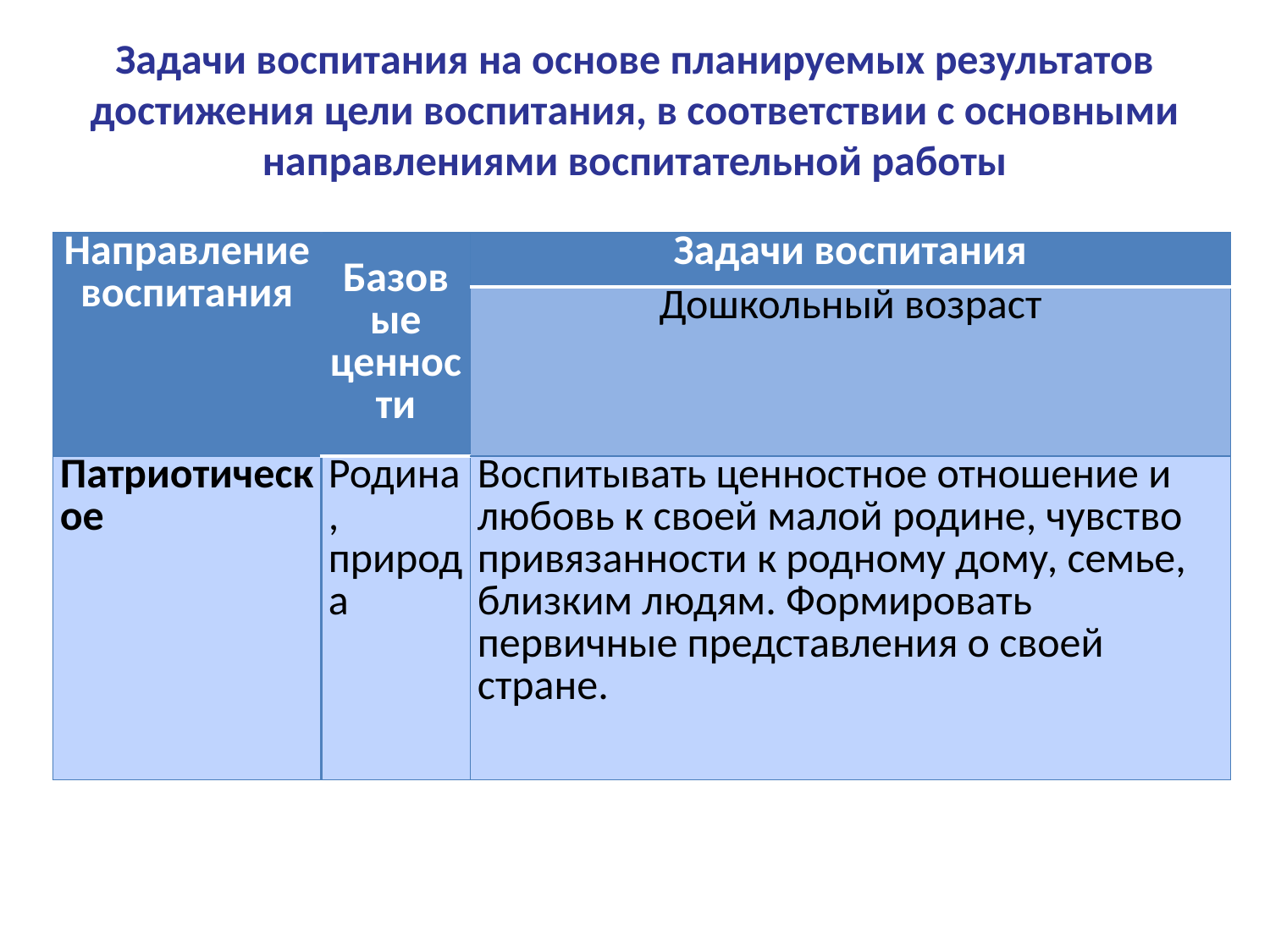

# Задачи воспитания на основе планируемых результатов достижения цели воспитания, в соответствии с основными направлениями воспитательной работы
| Направление воспитания | Базовые ценности | Задачи воспитания |
| --- | --- | --- |
|  |  | Дошкольный возраст |
| Патриотическое | Родина, природа | Воспитывать ценностное отношение и любовь к своей малой родине, чувство привязанности к родному дому, семье, близким людям. Формировать первичные представления о своей стране. |